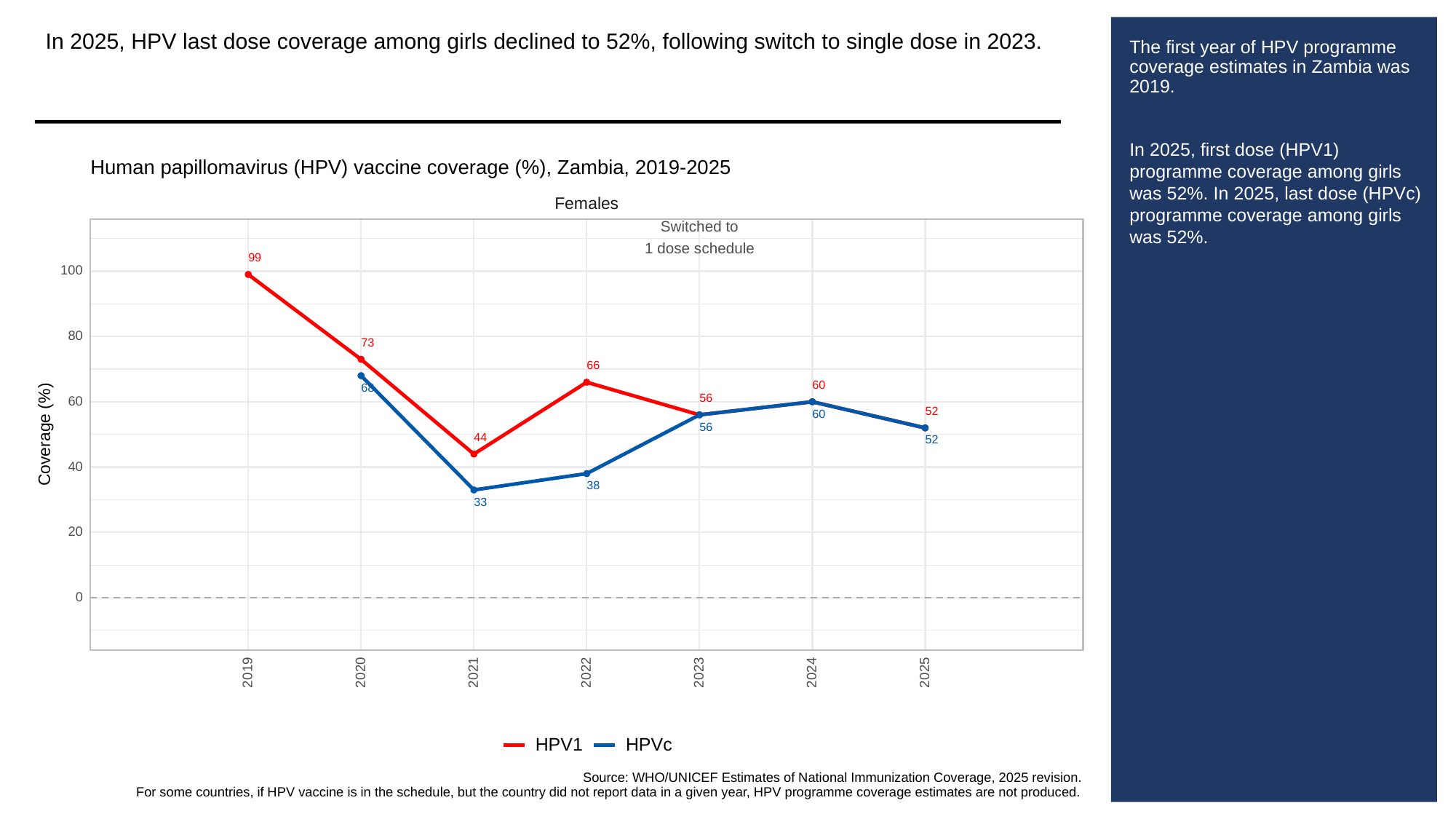

In 2025, HPV last dose coverage among girls declined to 52%, following switch to single dose in 2023.
# The first year of HPV programme coverage estimates in Zambia was 2019.

In 2025, first dose (HPV1) programme coverage among girls was 52%. In 2025, last dose (HPVc) programme coverage among girls was 52%.

Human papillomavirus (HPV) vaccine coverage (%), Zambia, 2019-2025
Females

Switched to

1 dose schedule
99
100

80

73

66

60
68
56
60

52
60

56

Coverage (%)
44

52

40

38

33

20

0

2023
2019
2020
2021
2022
2024
2025
HPVc
HPV1

Source: WHO/UNICEF Estimates of National Immunization Coverage, 2025 revision.
For some countries, if HPV vaccine is in the schedule, but the country did not report data in a given year, HPV programme coverage estimates are not produced.